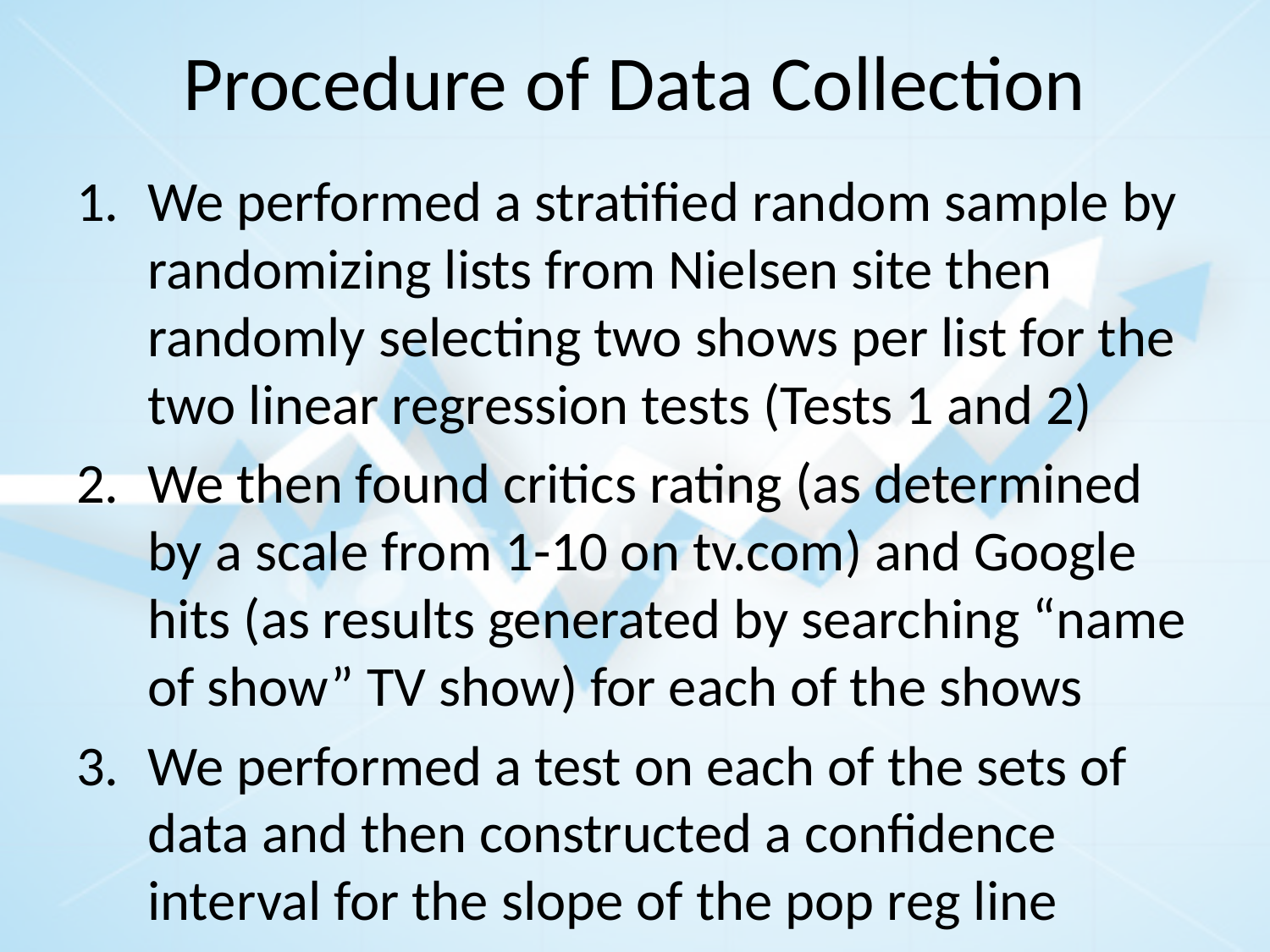

# Procedure of Data Collection
We performed a stratified random sample by randomizing lists from Nielsen site then randomly selecting two shows per list for the two linear regression tests (Tests 1 and 2)
We then found critics rating (as determined by a scale from 1-10 on tv.com) and Google hits (as results generated by searching “name of show” TV show) for each of the shows
We performed a test on each of the sets of data and then constructed a confidence interval for the slope of the pop reg line